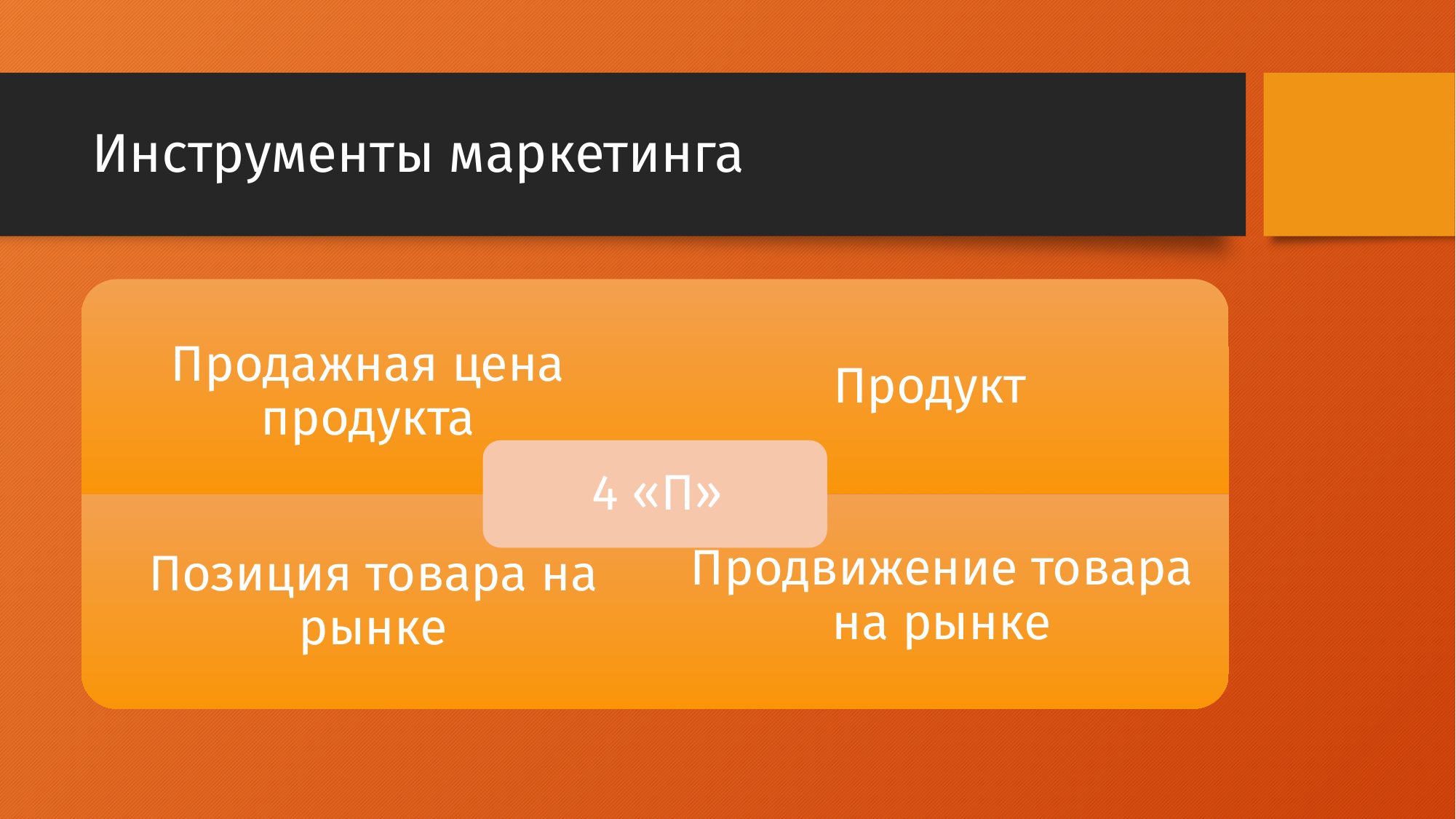

# Инструменты маркетинга
Продажная цена продукта
Продукт
Позиция товара на рынке
Продвижение товара на рынке
4 «П»